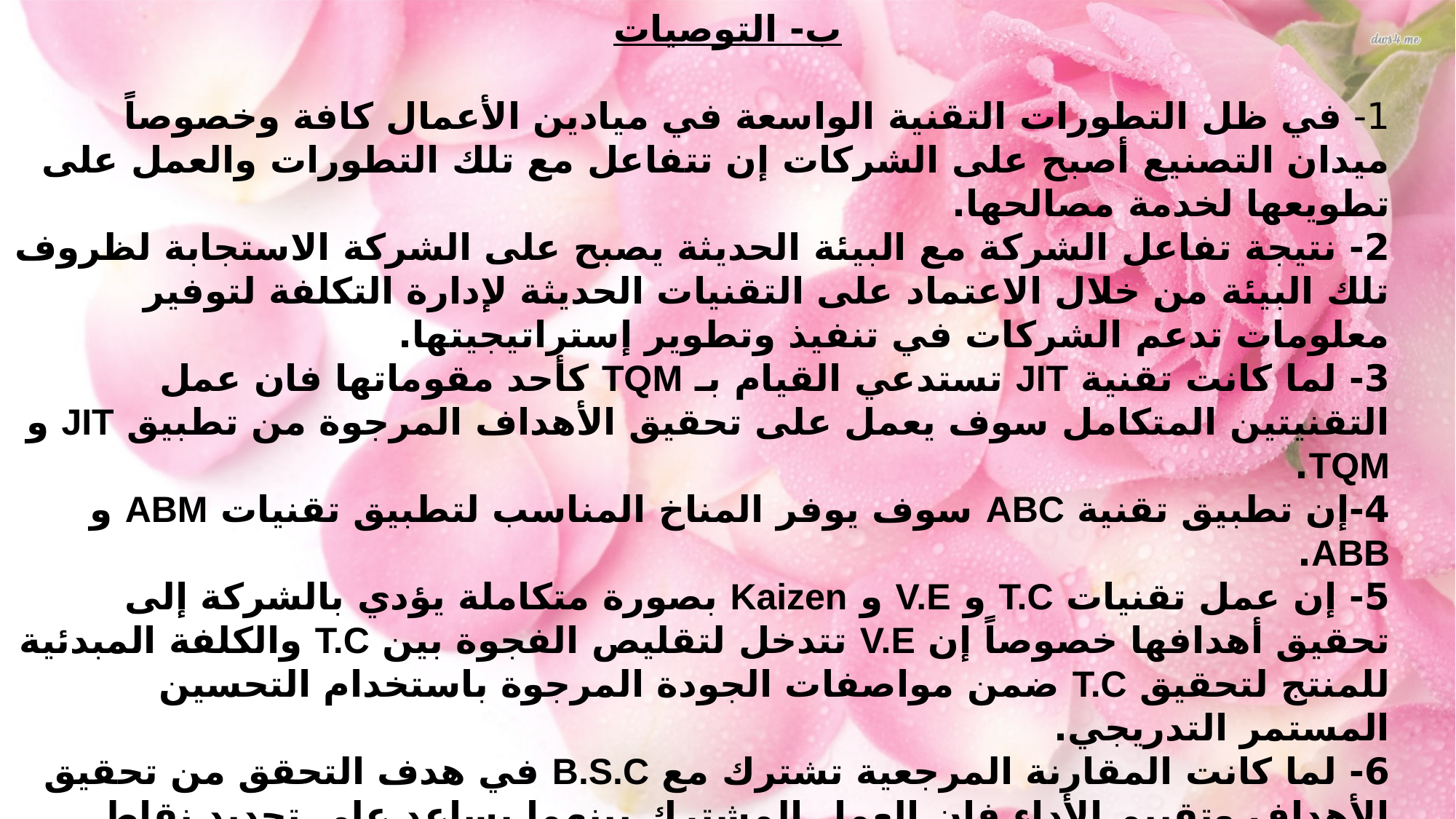

ب- التوصيات

1- في ظل التطورات التقنية الواسعة في ميادين الأعمال كافة وخصوصاً ميدان التصنيع أصبح على الشركات إن تتفاعل مع تلك التطورات والعمل على تطويعها لخدمة مصالحها.
2- نتيجة تفاعل الشركة مع البيئة الحديثة يصبح على الشركة الاستجابة لظروف تلك البيئة من خلال الاعتماد على التقنيات الحديثة لإدارة التكلفة لتوفير معلومات تدعم الشركات في تنفيذ وتطوير إستراتيجيتها.
3- لما كانت تقنية JIT تستدعي القيام بـ TQM كأحد مقوماتها فان عمل التقنيتين المتكامل سوف يعمل على تحقيق الأهداف المرجوة من تطبيق JIT و TQM.
4-إن تطبيق تقنية ABC سوف يوفر المناخ المناسب لتطبيق تقنيات ABM و ABB.
5- إن عمل تقنيات T.C و V.E و Kaizen بصورة متكاملة يؤدي بالشركة إلى تحقيق أهدافها خصوصاً إن V.E تتدخل لتقليص الفجوة بين T.C والكلفة المبدئية للمنتج لتحقيق T.C ضمن مواصفات الجودة المرجوة باستخدام التحسين المستمر التدريجي.
6- لما كانت المقارنة المرجعية تشترك مع B.S.C في هدف التحقق من تحقيق الأهداف وتقييم الأداء فان العمل المشترك بينهما يساعد على تحديد نقاط الضعف، بذلك فبإمكان الشركة استخدام نظرية القيود لتجاوزها.
7- لما كان التكامل بين تقنيات إدارة التكلفة واضحاً فان أثر ذلك التكامل على الشركات أوضح متمثلاً بالأهداف المشتركة بين تلك التقنيات أو المكملة لبعضها أو الأهداف التي تسعى الشركة إلى تحقيقها والتي تتحقق من خلال أهداف تلك التقنيات والمتفقة مع أهداف إدارة التكلفة.